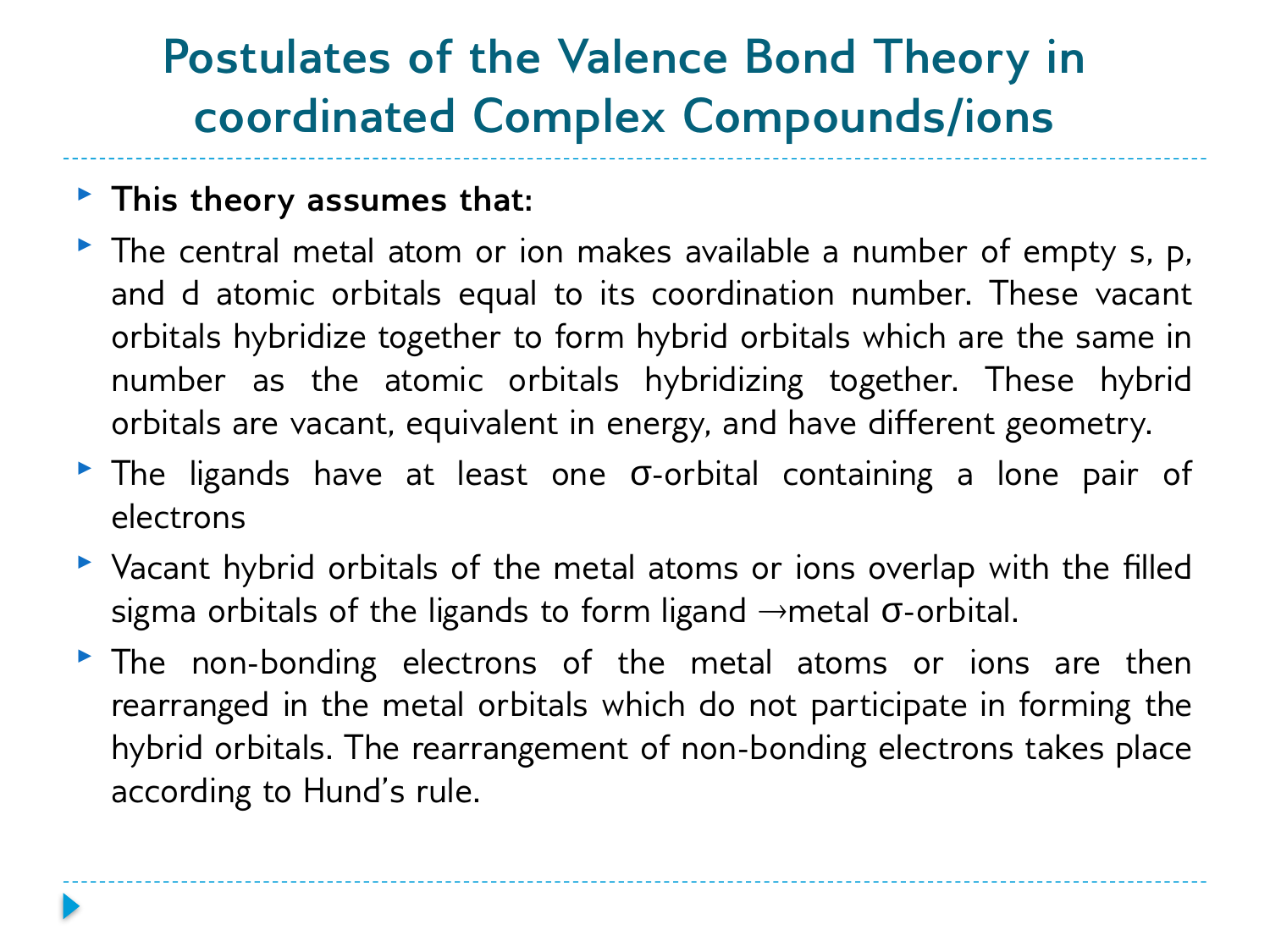

# Postulates of the Valence Bond Theory in coordinated Complex Compounds/ions
This theory assumes that:
The central metal atom or ion makes available a number of empty s, p, and d atomic orbitals equal to its coordination number. These vacant orbitals hybridize together to form hybrid orbitals which are the same in number as the atomic orbitals hybridizing together. These hybrid orbitals are vacant, equivalent in energy, and have different geometry.
The ligands have at least one σ-orbital containing a lone pair of electrons
Vacant hybrid orbitals of the metal atoms or ions overlap with the filled sigma orbitals of the ligands to form ligand →metal σ-orbital.
The non-bonding electrons of the metal atoms or ions are then rearranged in the metal orbitals which do not participate in forming the hybrid orbitals. The rearrangement of non-bonding electrons takes place according to Hund’s rule.